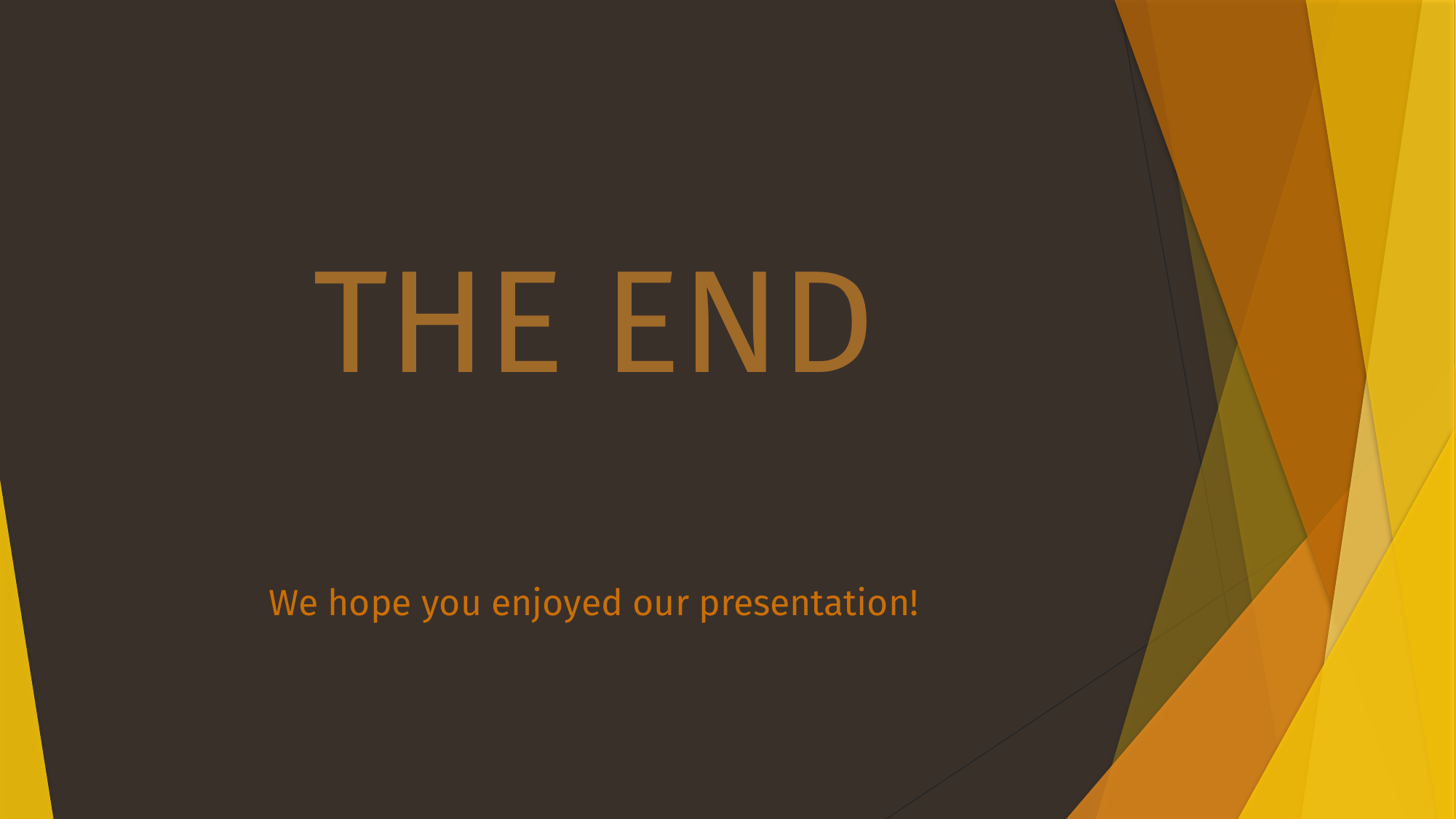

# THE END
We hope you enjoyed our presentation!